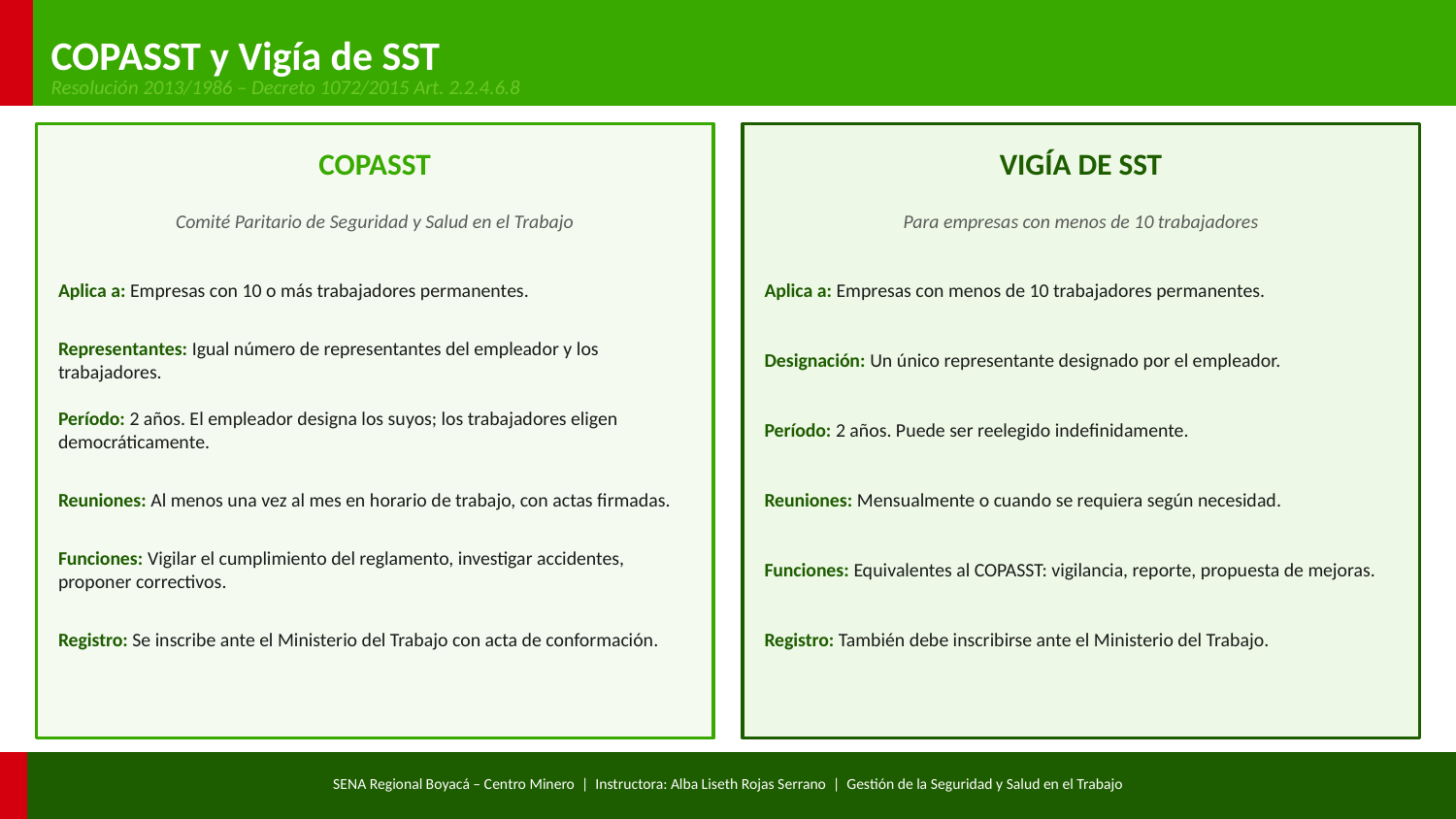

COPASST y Vigía de SST
Resolución 2013/1986 – Decreto 1072/2015 Art. 2.2.4.6.8

COPASST
VIGÍA DE SST
Comité Paritario de Seguridad y Salud en el Trabajo
Para empresas con menos de 10 trabajadores
Aplica a: Empresas con 10 o más trabajadores permanentes.
Aplica a: Empresas con menos de 10 trabajadores permanentes.
Representantes: Igual número de representantes del empleador y los trabajadores.
Designación: Un único representante designado por el empleador.
Período: 2 años. El empleador designa los suyos; los trabajadores eligen democráticamente.
Período: 2 años. Puede ser reelegido indefinidamente.
Reuniones: Al menos una vez al mes en horario de trabajo, con actas firmadas.
Reuniones: Mensualmente o cuando se requiera según necesidad.
Funciones: Vigilar el cumplimiento del reglamento, investigar accidentes, proponer correctivos.
Funciones: Equivalentes al COPASST: vigilancia, reporte, propuesta de mejoras.
Registro: Se inscribe ante el Ministerio del Trabajo con acta de conformación.
Registro: También debe inscribirse ante el Ministerio del Trabajo.

SENA Regional Boyacá – Centro Minero  |  Instructora: Alba Liseth Rojas Serrano  |  Gestión de la Seguridad y Salud en el Trabajo